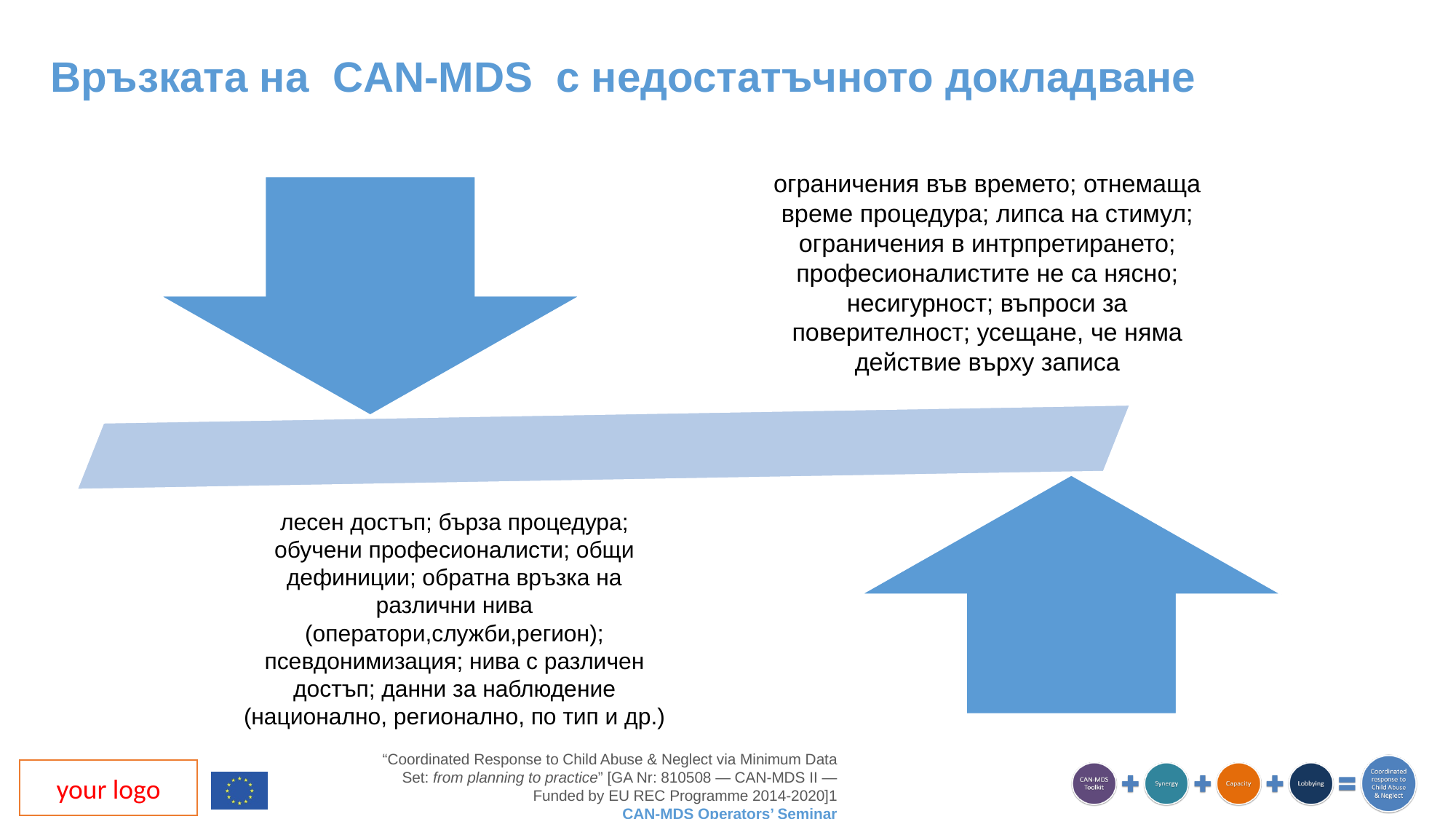

Връзката на  CAN-MDS  с недостатъчното докладване
ограничения във времето; отнемаща време процедура; липса на стимул; ограничения в интрпретирането; професионалистите не са нясно; несигурност; въпроси за поверителност; усещане, че няма действие върху записа
лесен достъп; бърза процедура; обучени професионалисти; общи дефиниции; обратна връзка на различни нива (оператори,служби,регион); псевдонимизация; нива с различен достъп; данни за наблюдение (национално, регионално, по тип и др.)